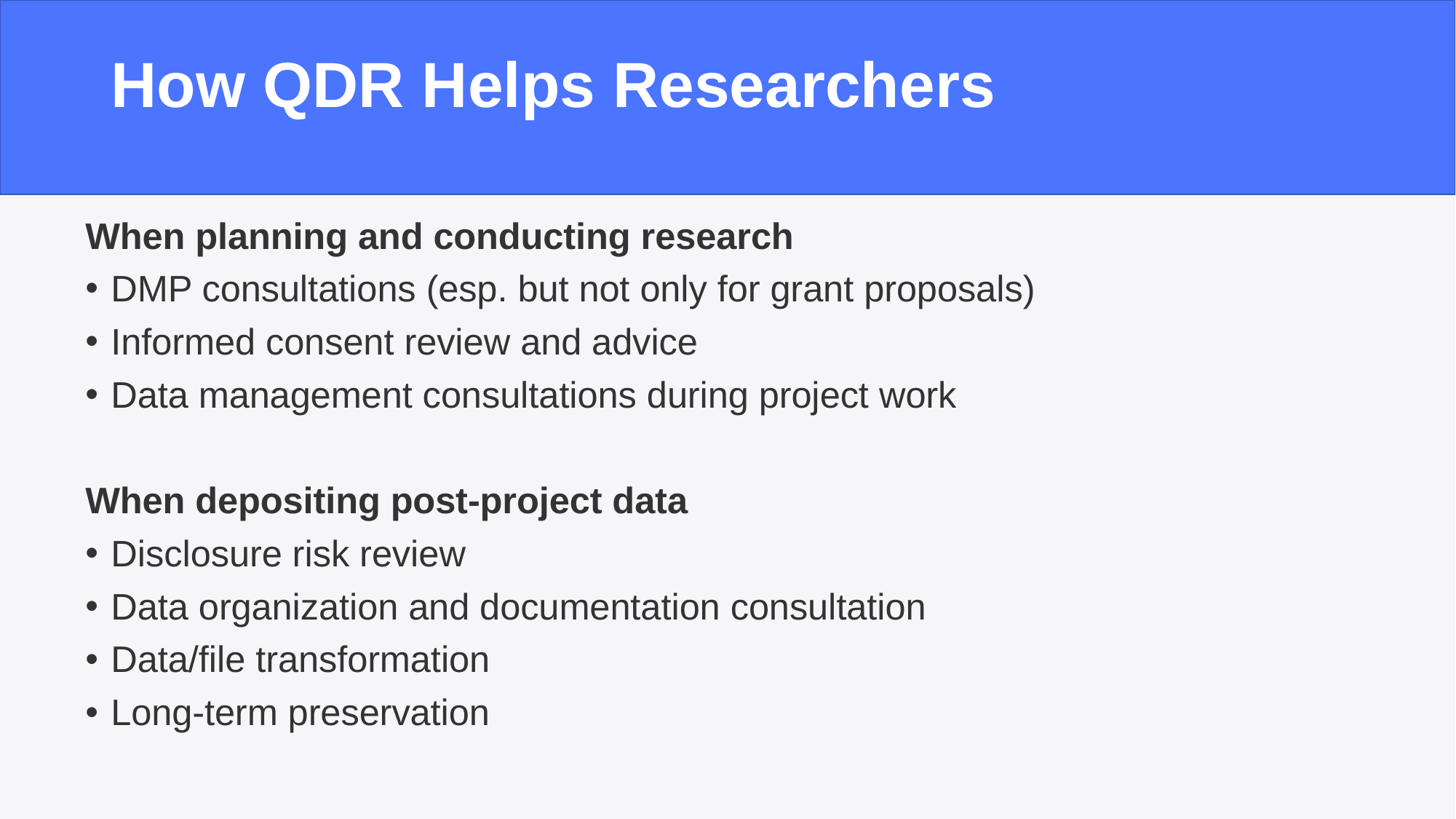

# How QDR Helps Researchers
When planning and conducting research
DMP consultations (esp. but not only for grant proposals)
Informed consent review and advice
Data management consultations during project work

When depositing post-project data
Disclosure risk review
Data organization and documentation consultation
Data/file transformation
Long-term preservation